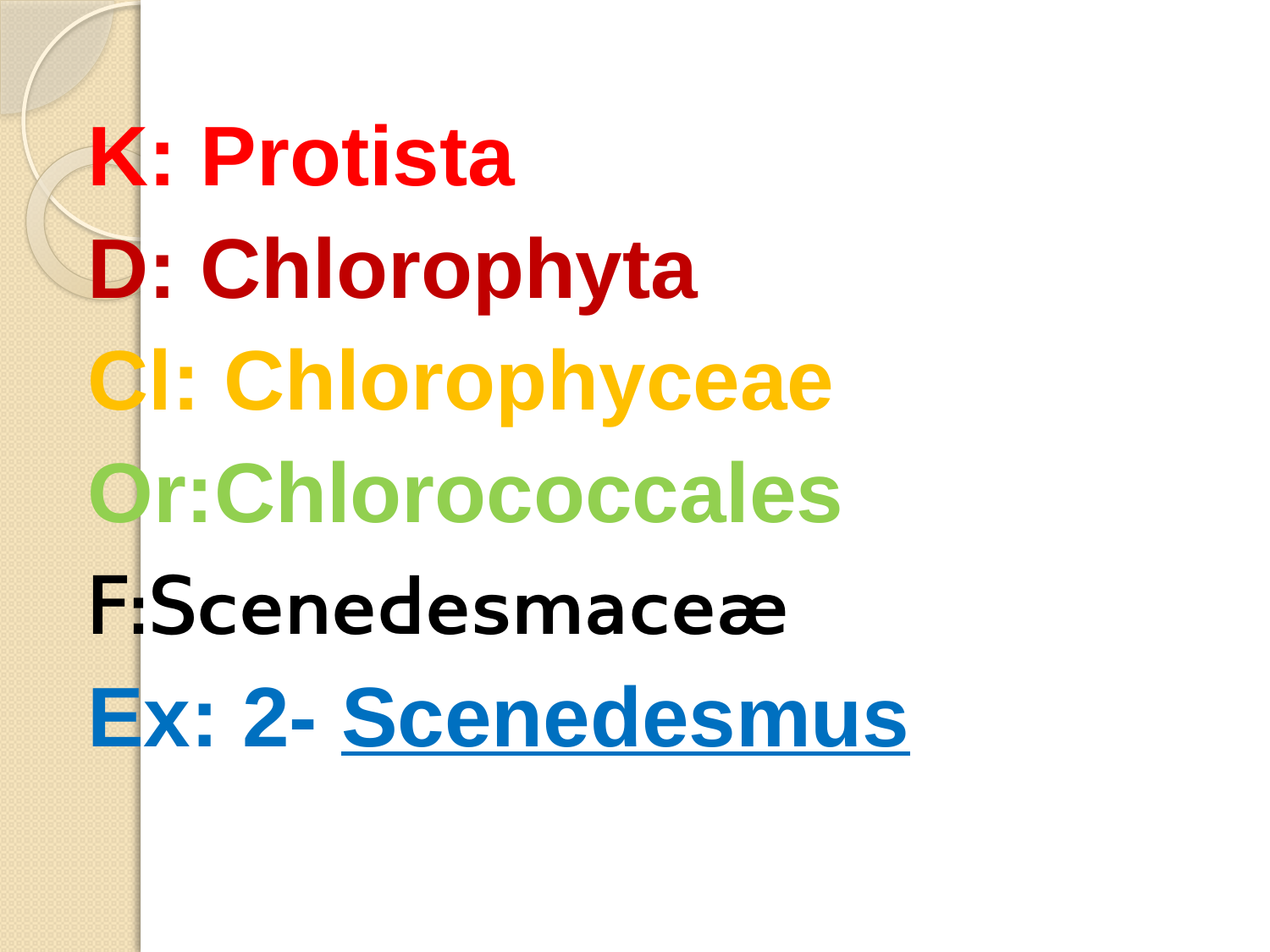

K: Protista
D: Chlorophyta
Cl: Chlorophyceae
Or:Chlorococcales
F:Scenedesmaceae
Ex: 2- Scenedesmus